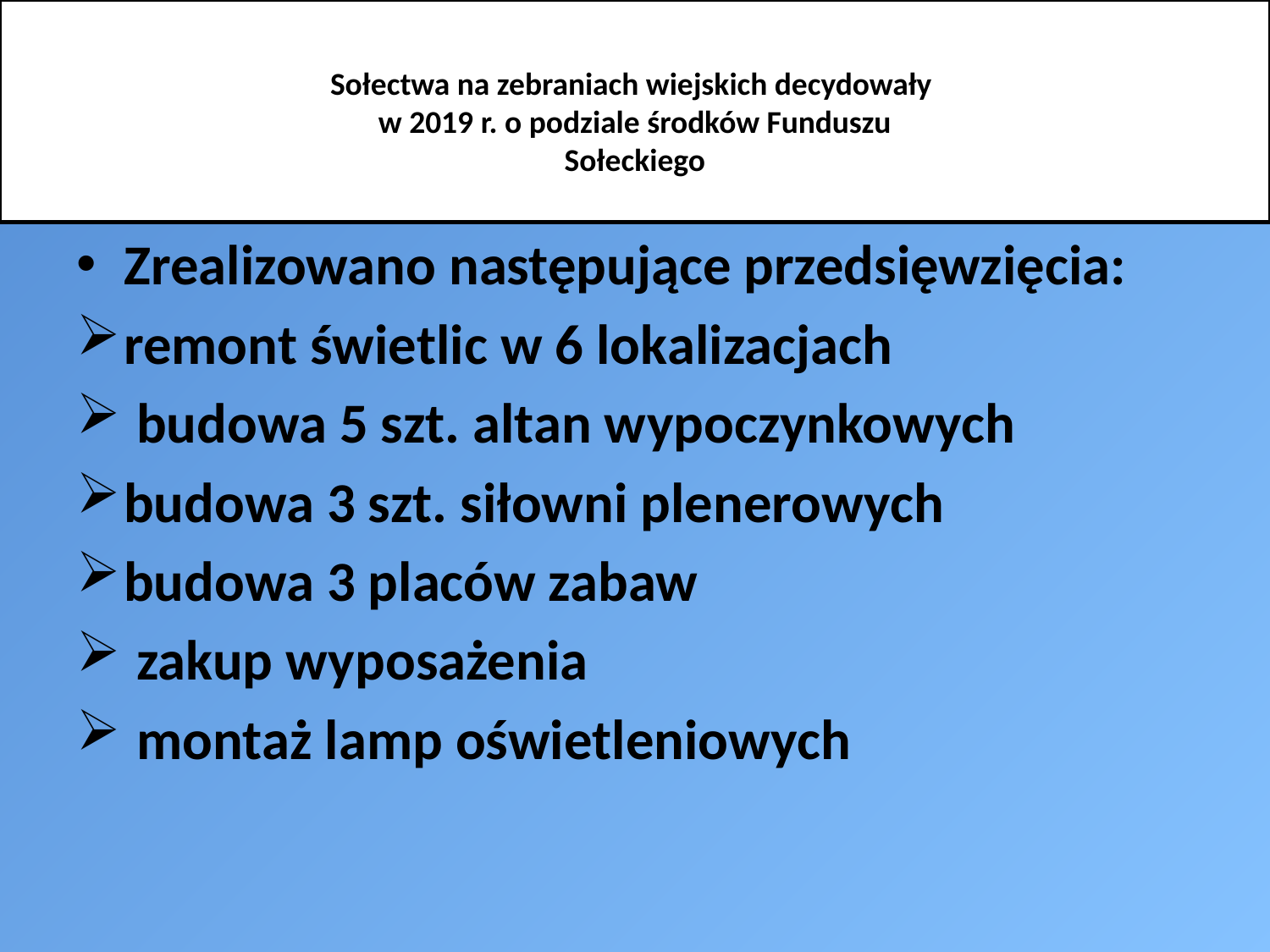

# Sołectwa na zebraniach wiejskich decydowały w 2019 r. o podziale środków Funduszu Sołeckiego
Zrealizowano następujące przedsięwzięcia:
remont świetlic w 6 lokalizacjach
 budowa 5 szt. altan wypoczynkowych
budowa 3 szt. siłowni plenerowych
budowa 3 placów zabaw
 zakup wyposażenia
 montaż lamp oświetleniowych